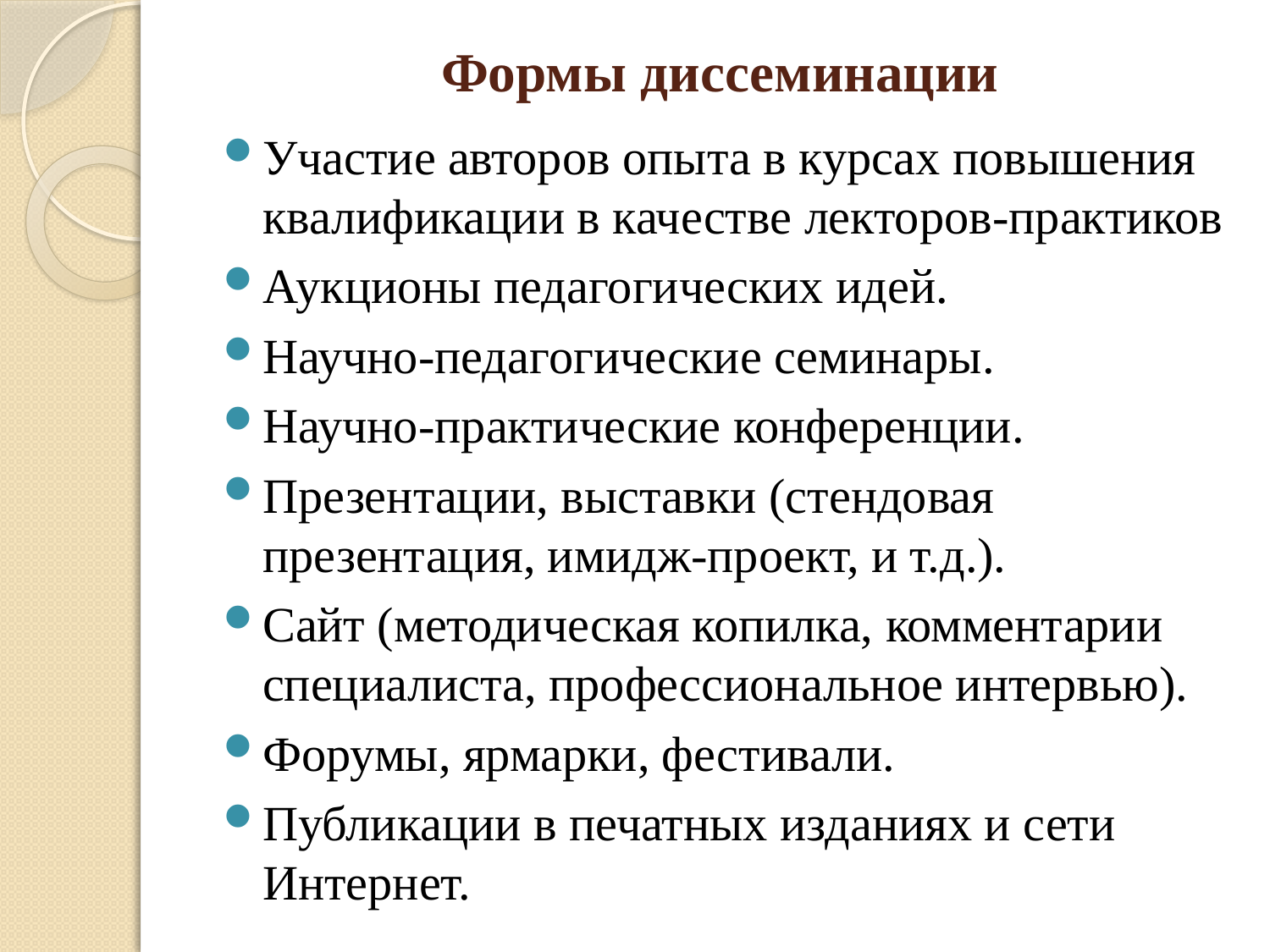

# Формы диссеминации
Участие авторов опыта в курсах повышения квалификации в качестве лекторов-практиков
Аукционы педагогических идей.
Научно-педагогические семинары.
Научно-практические конференции.
Презентации, выставки (стендовая презентация, имидж-проект, и т.д.).
Сайт (методическая копилка, комментарии специалиста, профессиональное интервью).
Форумы, ярмарки, фестивали.
Публикации в печатных изданиях и сети Интернет.